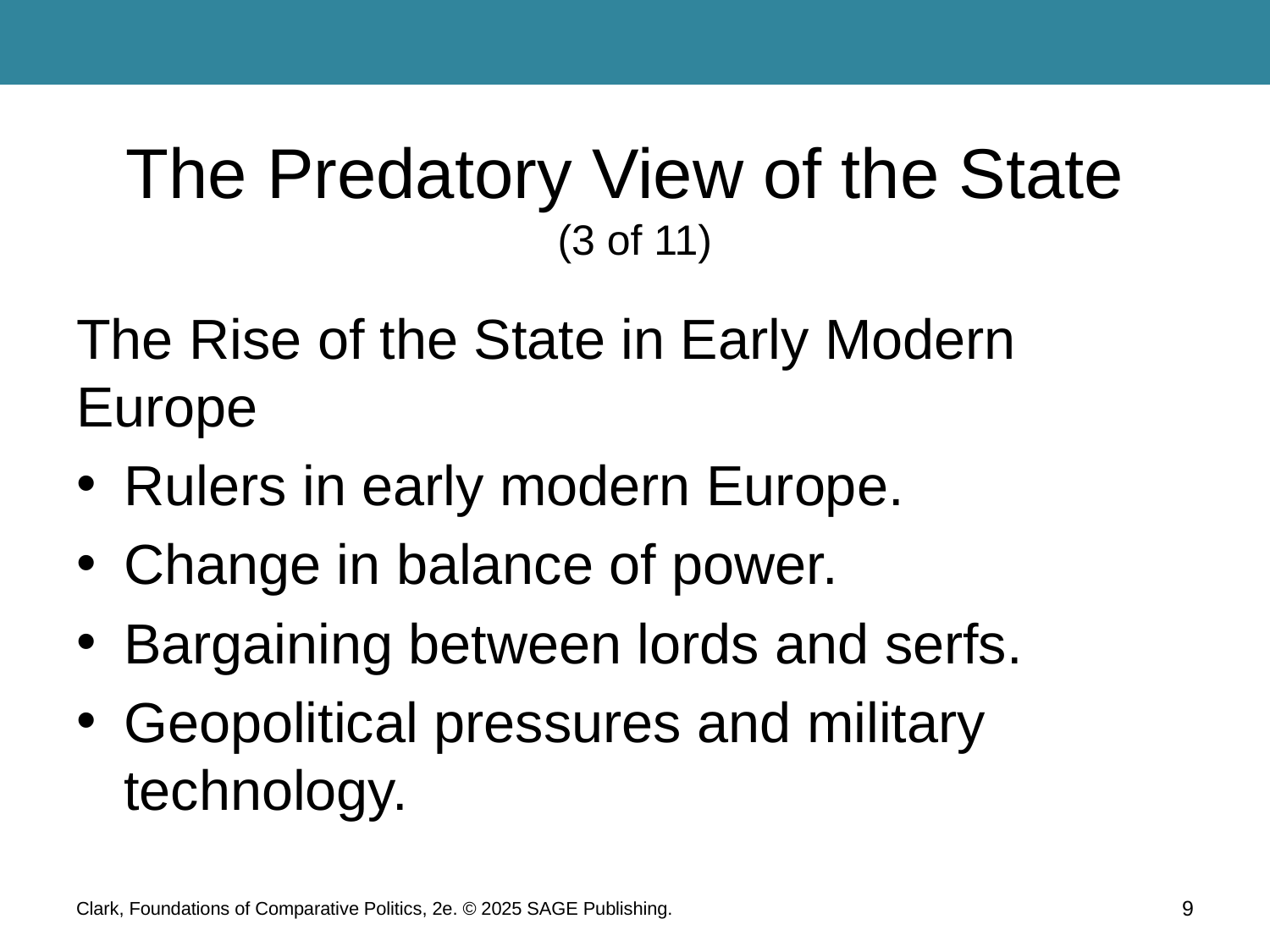

# The Predatory View of the State (3 of 11)
The Rise of the State in Early Modern Europe
Rulers in early modern Europe.
Change in balance of power.
Bargaining between lords and serfs.
Geopolitical pressures and military technology.
Clark, Foundations of Comparative Politics, 2e. © 2025 SAGE Publishing.
9